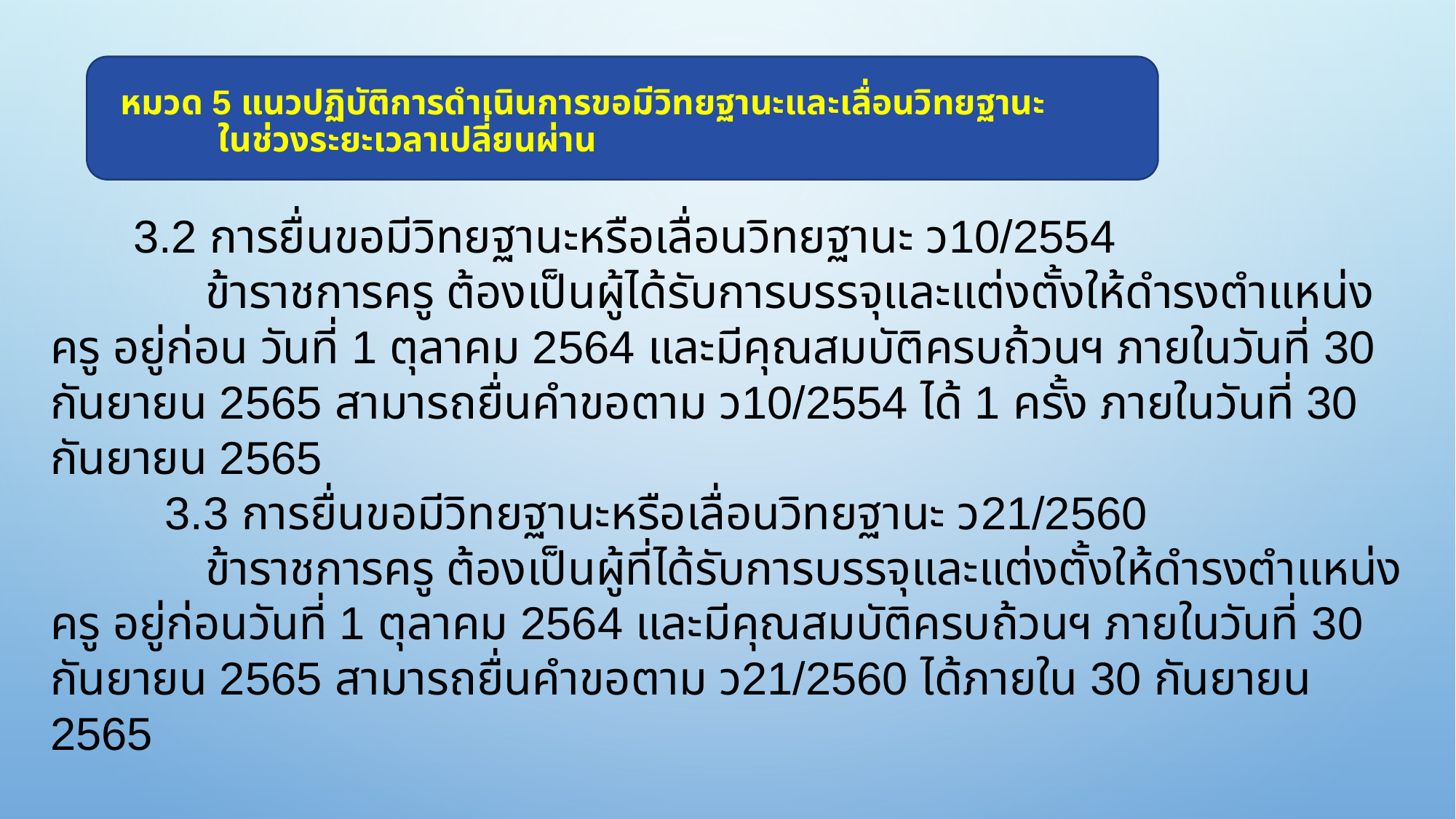

# หมวด 5 แนวปฏิบัติการดำเนินการขอมีวิทยฐานะและเลื่อนวิทยฐานะ ในช่วงระยะเวลาเปลี่ยนผ่าน
	3.2 การยื่นขอมีวิทยฐานะหรือเลื่อนวิทยฐานะ ว10/2554
	      ข้าราชการครู ต้องเป็นผู้ได้รับการบรรจุและแต่งตั้งให้ดำรงตำแหน่งครู อยู่ก่อน วันที่ 1 ตุลาคม 2564 และมีคุณสมบัติครบถ้วนฯ ภายในวันที่ 30 กันยายน 2565 สามารถยื่นคำขอตาม ว10/2554 ได้ 1 ครั้ง ภายในวันที่ 30 กันยายน 2565
         3.3 การยื่นขอมีวิทยฐานะหรือเลื่อนวิทยฐานะ ว21/2560
	      ข้าราชการครู ต้องเป็นผู้ที่ได้รับการบรรจุและแต่งตั้งให้ดำรงตำแหน่งครู อยู่ก่อนวันที่ 1 ตุลาคม 2564 และมีคุณสมบัติครบถ้วนฯ ภายในวันที่ 30 กันยายน 2565 สามารถยื่นคำขอตาม ว21/2560 ได้ภายใน 30 กันยายน 2565